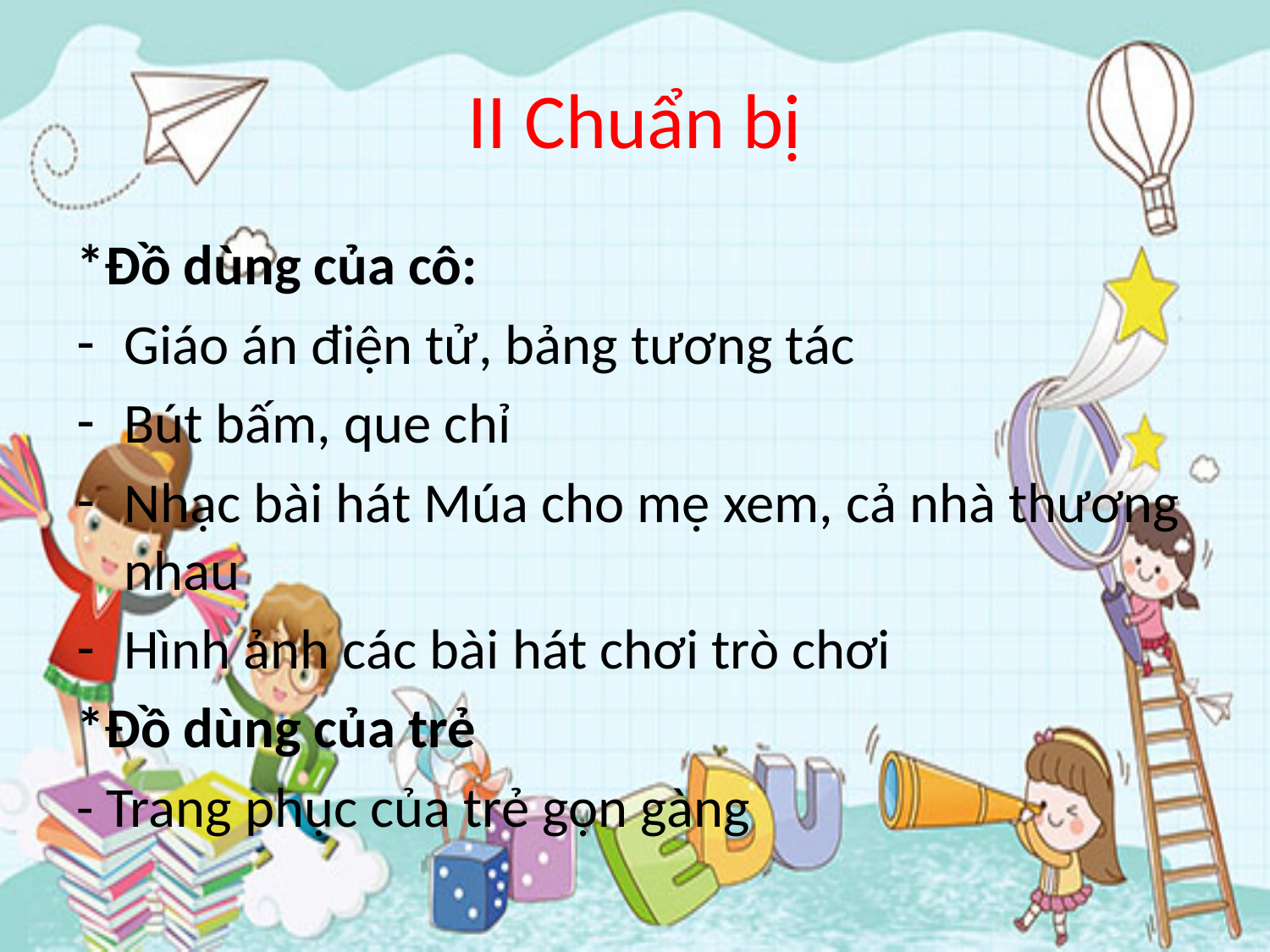

# II Chuẩn bị
*Đồ dùng của cô:
Giáo án điện tử, bảng tương tác
Bút bấm, que chỉ
Nhạc bài hát Múa cho mẹ xem, cả nhà thương nhau
Hình ảnh các bài hát chơi trò chơi
*Đồ dùng của trẻ
- Trang phục của trẻ gọn gàng